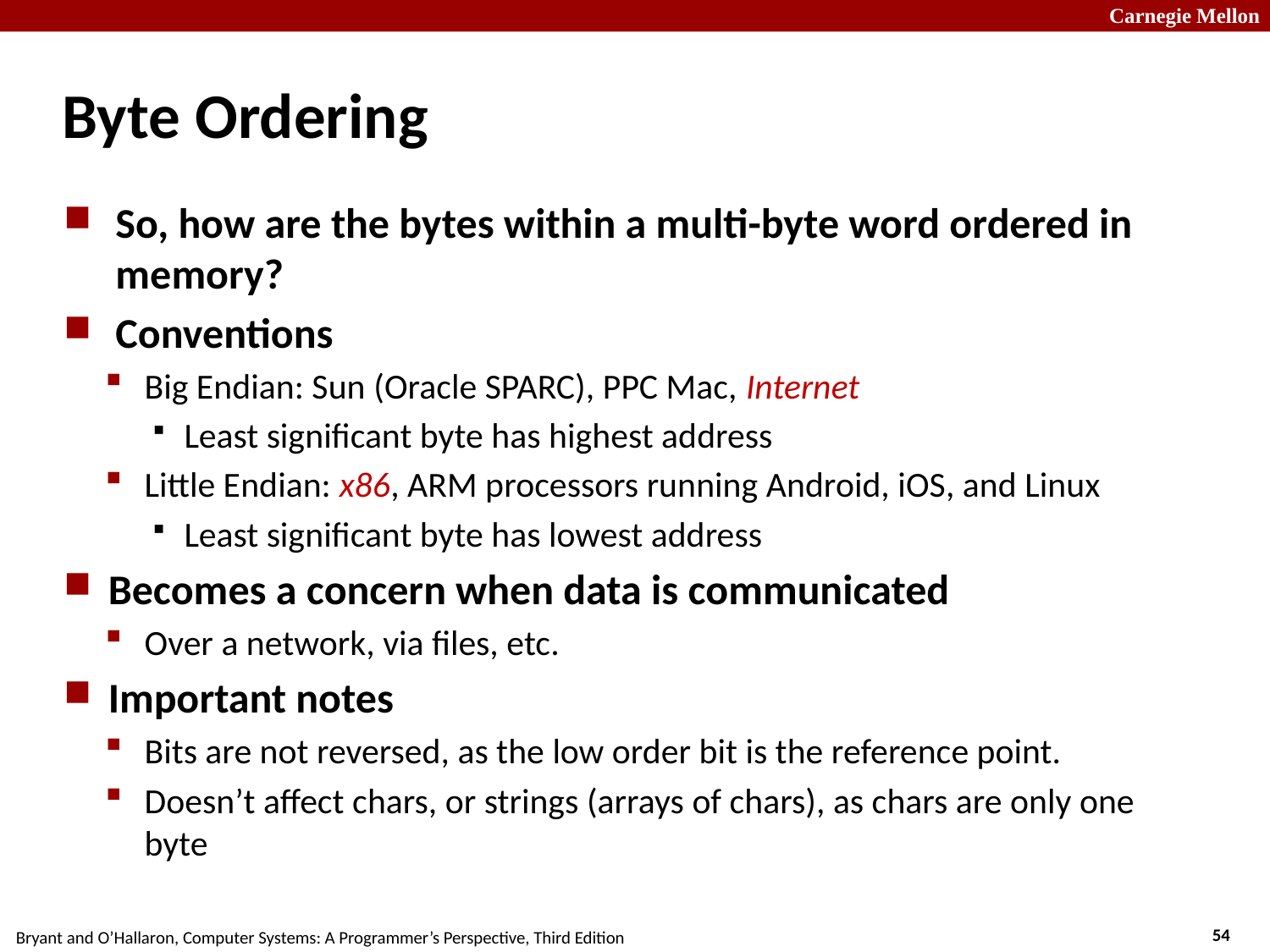

# Byte Ordering
So, how are the bytes within a multi-byte word ordered in memory?
Conventions
Big Endian: Sun (Oracle SPARC), PPC Mac, Internet
Least significant byte has highest address
Little Endian: x86, ARM processors running Android, iOS, and Linux
Least significant byte has lowest address
Becomes a concern when data is communicated
Over a network, via files, etc.
Important notes
Bits are not reversed, as the low order bit is the reference point.
Doesn’t affect chars, or strings (arrays of chars), as chars are only one byte